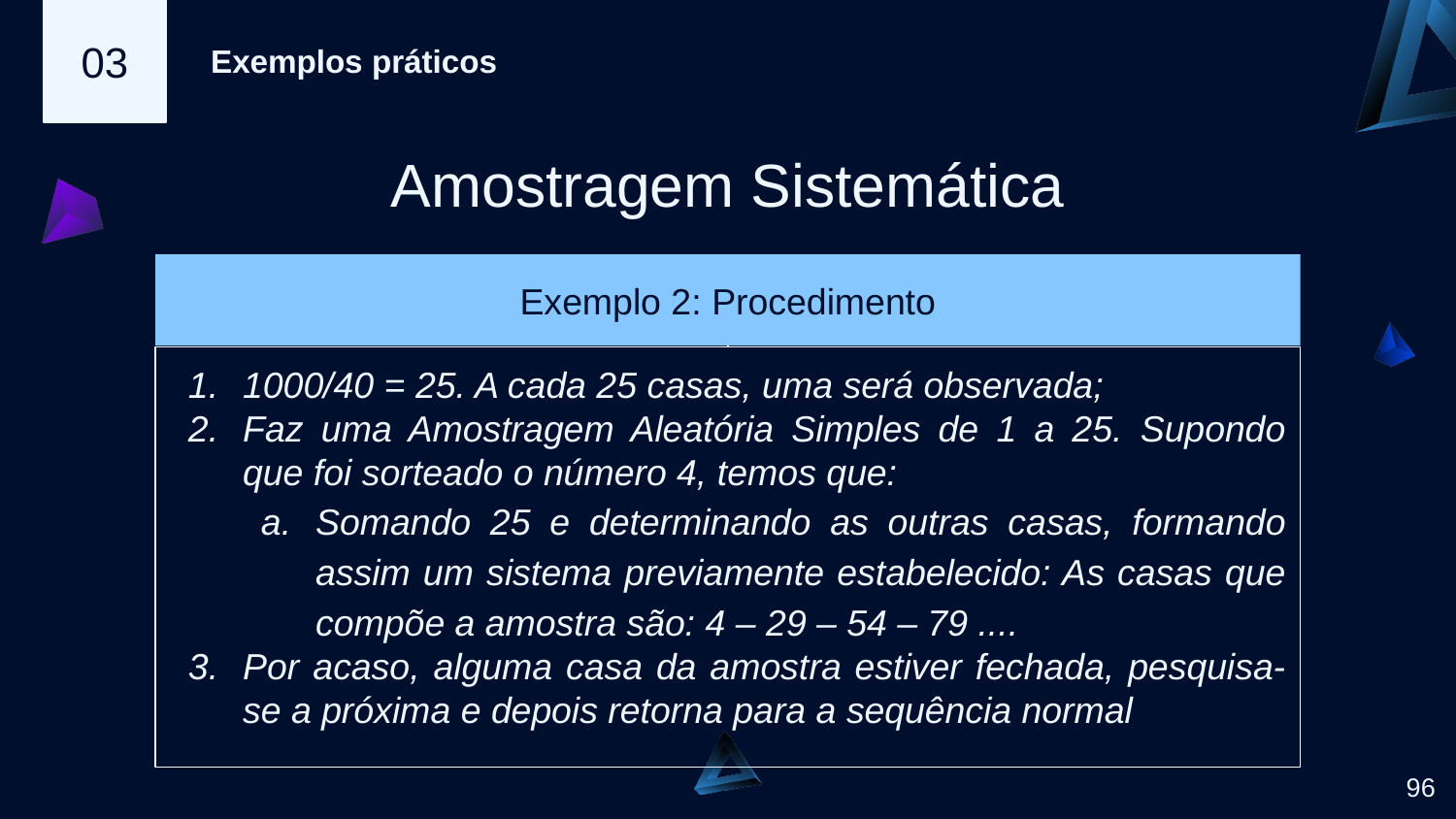

03
Exemplos práticos
Amostragem Sistemática
# Exemplo 2: Procedimento
1000/40 = 25. A cada 25 casas, uma será observada;
Faz uma Amostragem Aleatória Simples de 1 a 25. Supondo que foi sorteado o número 4, temos que:
Somando 25 e determinando as outras casas, formando assim um sistema previamente estabelecido: As casas que compõe a amostra são: 4 – 29 – 54 – 79 ....
Por acaso, alguma casa da amostra estiver fechada, pesquisa-se a próxima e depois retorna para a sequência normal
96